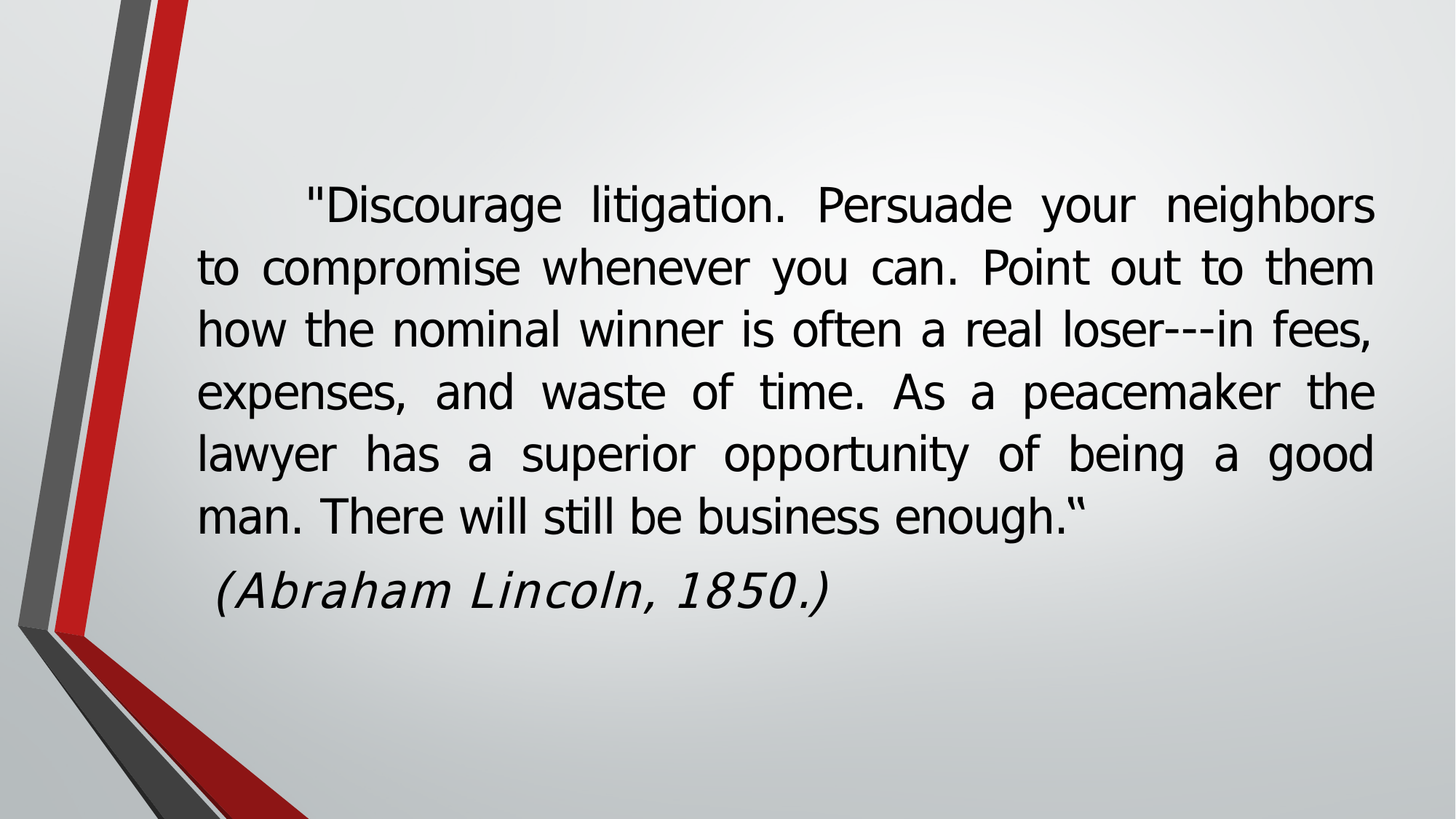

"Discourage litigation. Persuade your neighbors to compromise whenever you can. Point out to them how the nominal winner is often a real loser---in fees, expenses, and waste of time. As a peacemaker the lawyer has a superior opportunity of being a good man. There will still be business enough.“
 (Abraham Lincoln, 1850.)